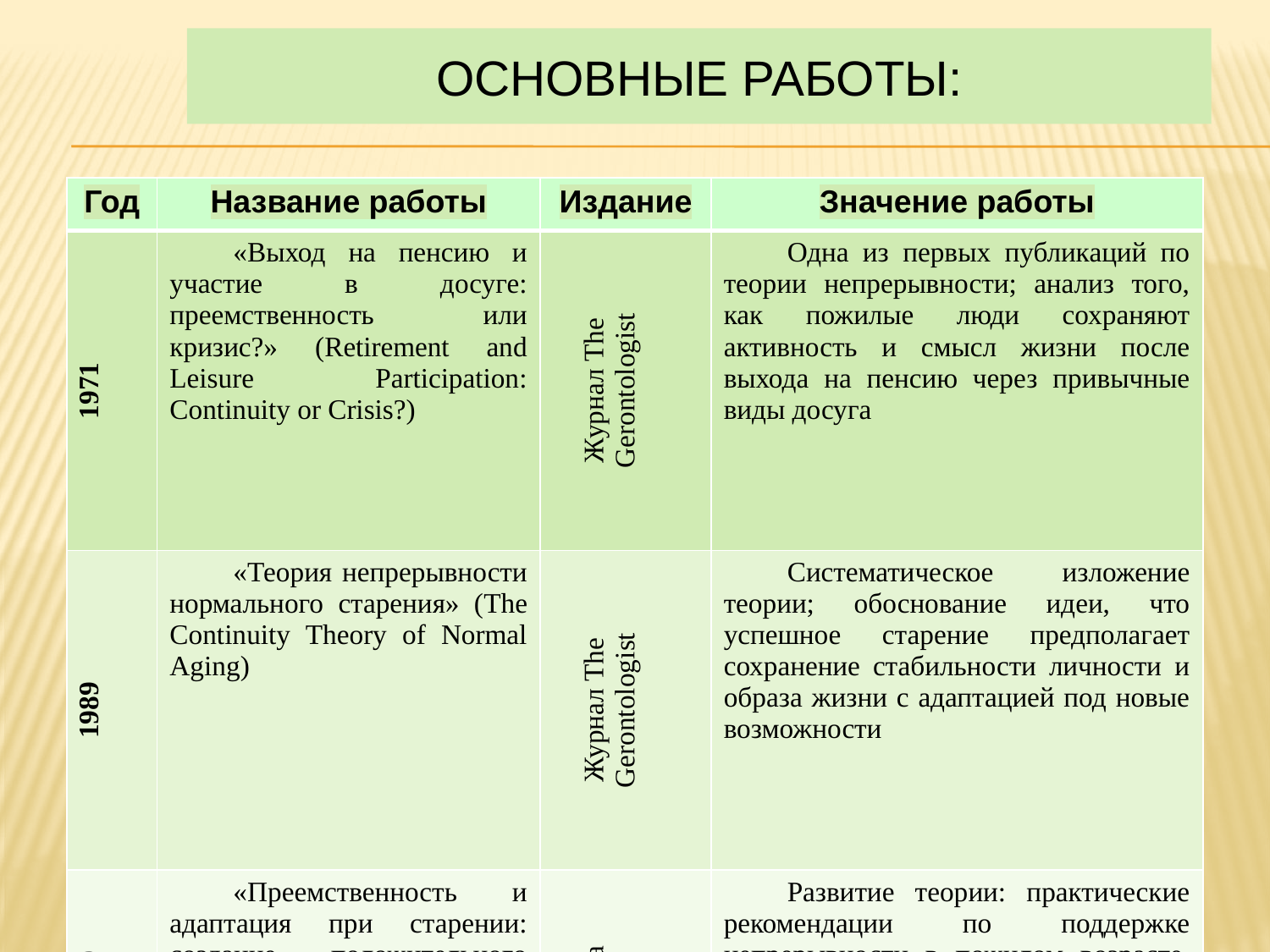

# Основные работы:
| Год | Название работы | Издание | Значение работы |
| --- | --- | --- | --- |
| 1971 | «Выход на пенсию и участие в досуге: преемственность или кризис?» (Retirement and Leisure Participation: Continuity or Crisis?) | Журнал The Gerontologist | Одна из первых публикаций по теории непрерывности; анализ того, как пожилые люди сохраняют активность и смысл жизни после выхода на пенсию через привычные виды досуга |
| 1989 | «Теория непрерывности нормального старения» (The Continuity Theory of Normal Aging) | Журнал The Gerontologist | Систематическое изложение теории; обоснование идеи, что успешное старение предполагает сохранение стабильности личности и образа жизни с адаптацией под новые возможности |
| 1999 | «Преемственность и адаптация при старении: создание положительного опыта» (Continuity and Adaptation in Aging: Creating Positive Experiences) | Книга | Развитие теории: практические рекомендации по поддержке непрерывности в пожилом возрасте, включая стратегии адаптации, роль семьи и общества, программы активного долголетия |